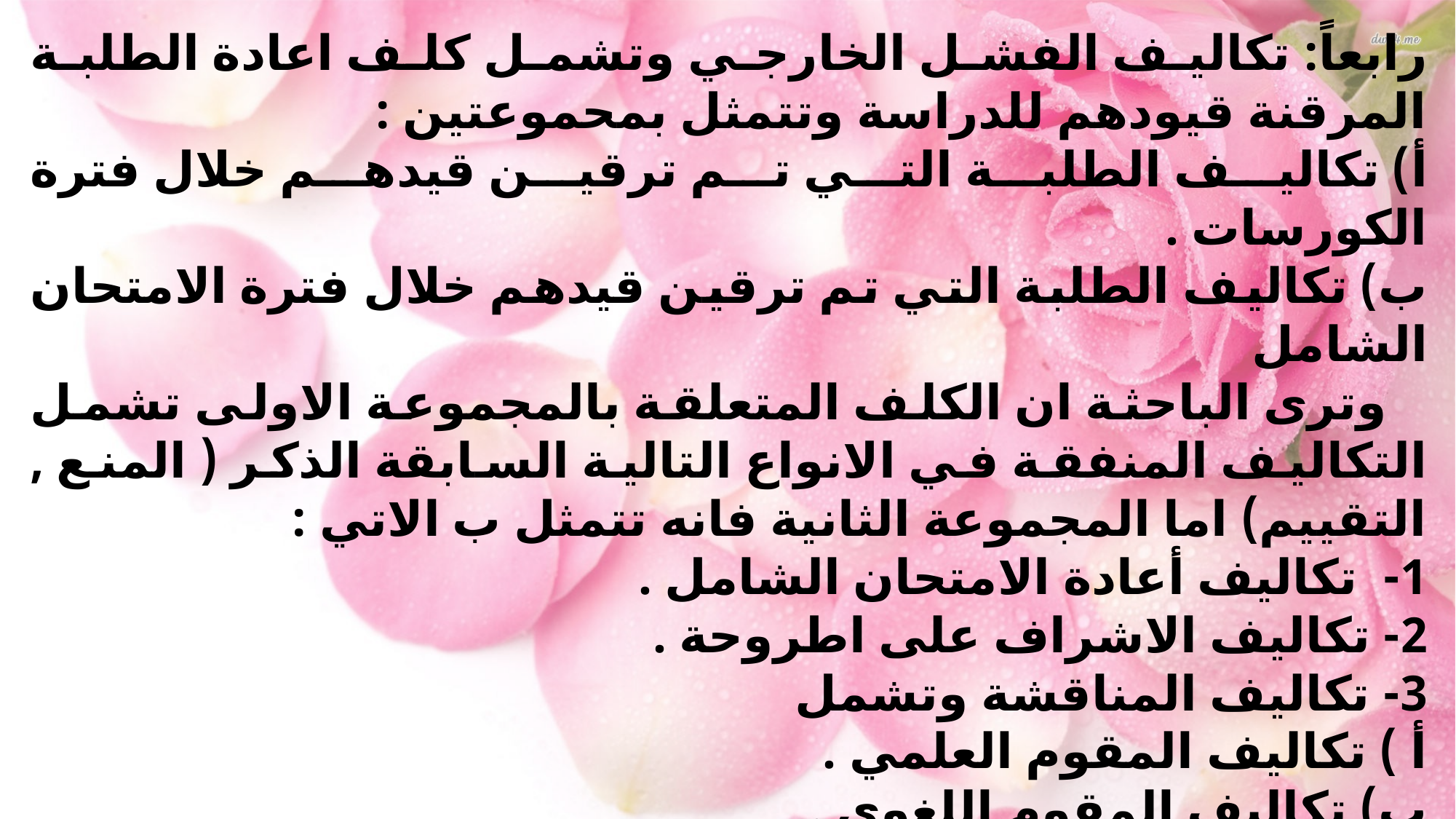

رابعاً: تكاليف الفشل الخارجي وتشمل كلف اعادة الطلبة المرقنة قيودهم للدراسة وتتمثل بمحموعتين :
أ) تكاليف الطلبة التي تم ترقين قيدهم خلال فترة الكورسات .
ب) تكاليف الطلبة التي تم ترقين قيدهم خلال فترة الامتحان الشامل
وترى الباحثة ان الكلف المتعلقة بالمجموعة الاولى تشمل التكاليف المنفقة في الانواع التالية السابقة الذكر ( المنع , التقييم) اما المجموعة الثانية فانه تتمثل ب الاتي :
1-  تكاليف أعادة الامتحان الشامل .
2- تكاليف الاشراف على اطروحة .
3- تكاليف المناقشة وتشمل
أ ) تكاليف المقوم العلمي .
ب) تكاليف المقوم اللغوي .
جـ) تكاليف اجور رئيس ولجنة المناقشة .
د ) تكاليف الاندثار .